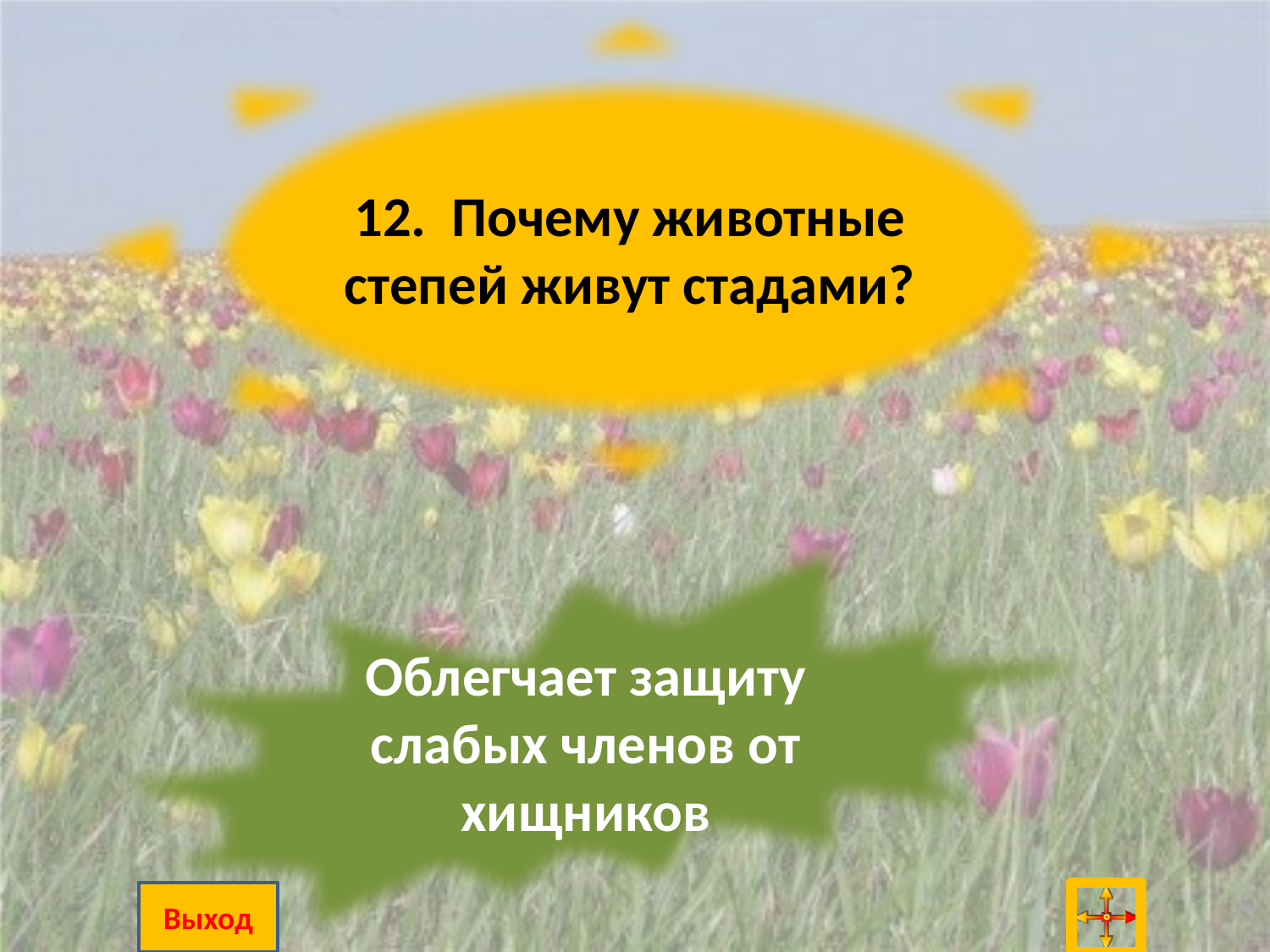

12.  Почему животные степей живут стадами?
Облегчает защиту слабых членов от хищников
Выход